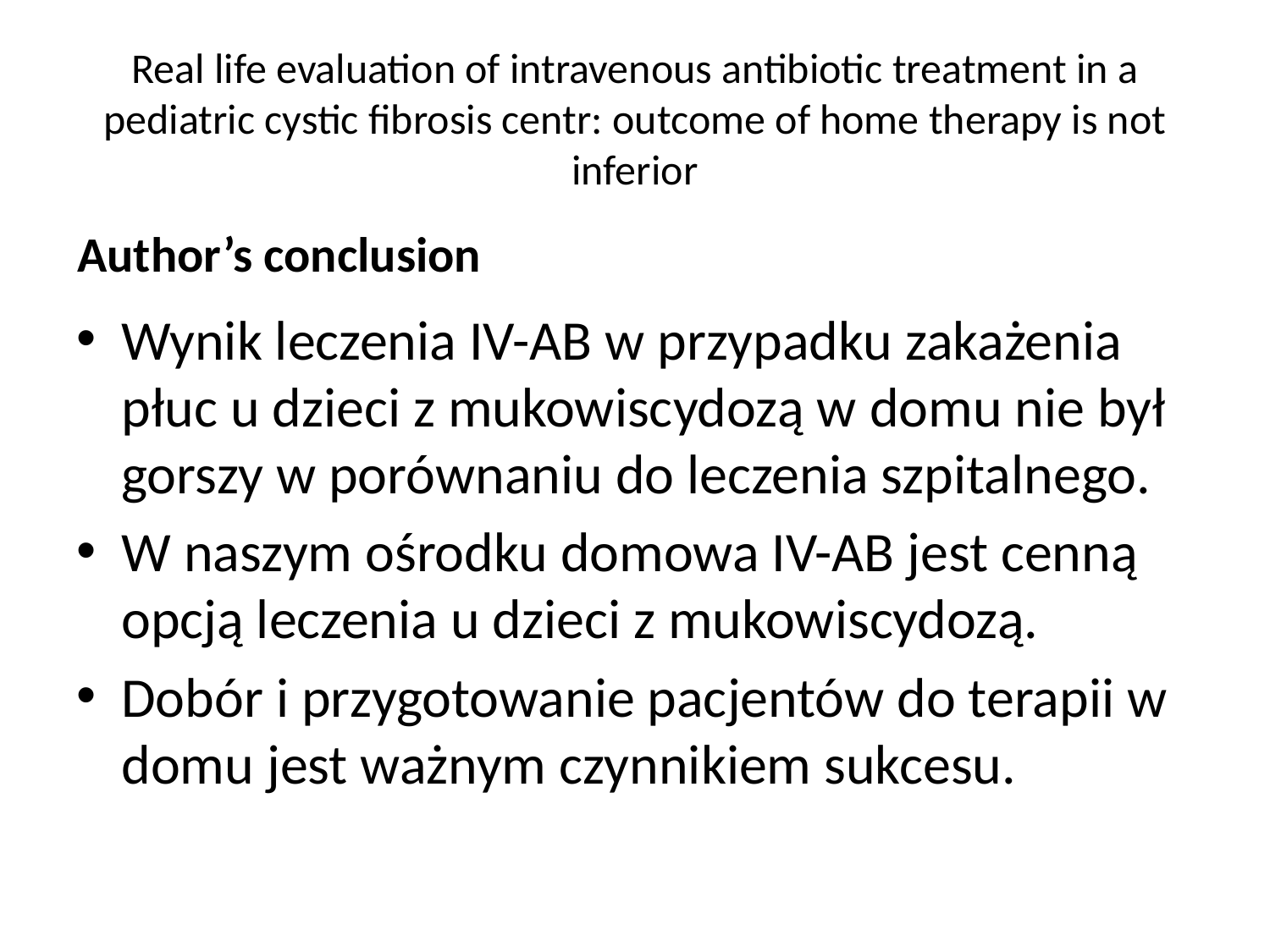

# Real life evaluation of intravenous antibiotic treatment in a pediatric cystic fibrosis centr: outcome of home therapy is not inferior
Author’s conclusion
Wynik leczenia IV-AB w przypadku zakażenia płuc u dzieci z mukowiscydozą w domu nie był gorszy w porównaniu do leczenia szpitalnego.
W naszym ośrodku domowa IV-AB jest cenną opcją leczenia u dzieci z mukowiscydozą.
Dobór i przygotowanie pacjentów do terapii w domu jest ważnym czynnikiem sukcesu.